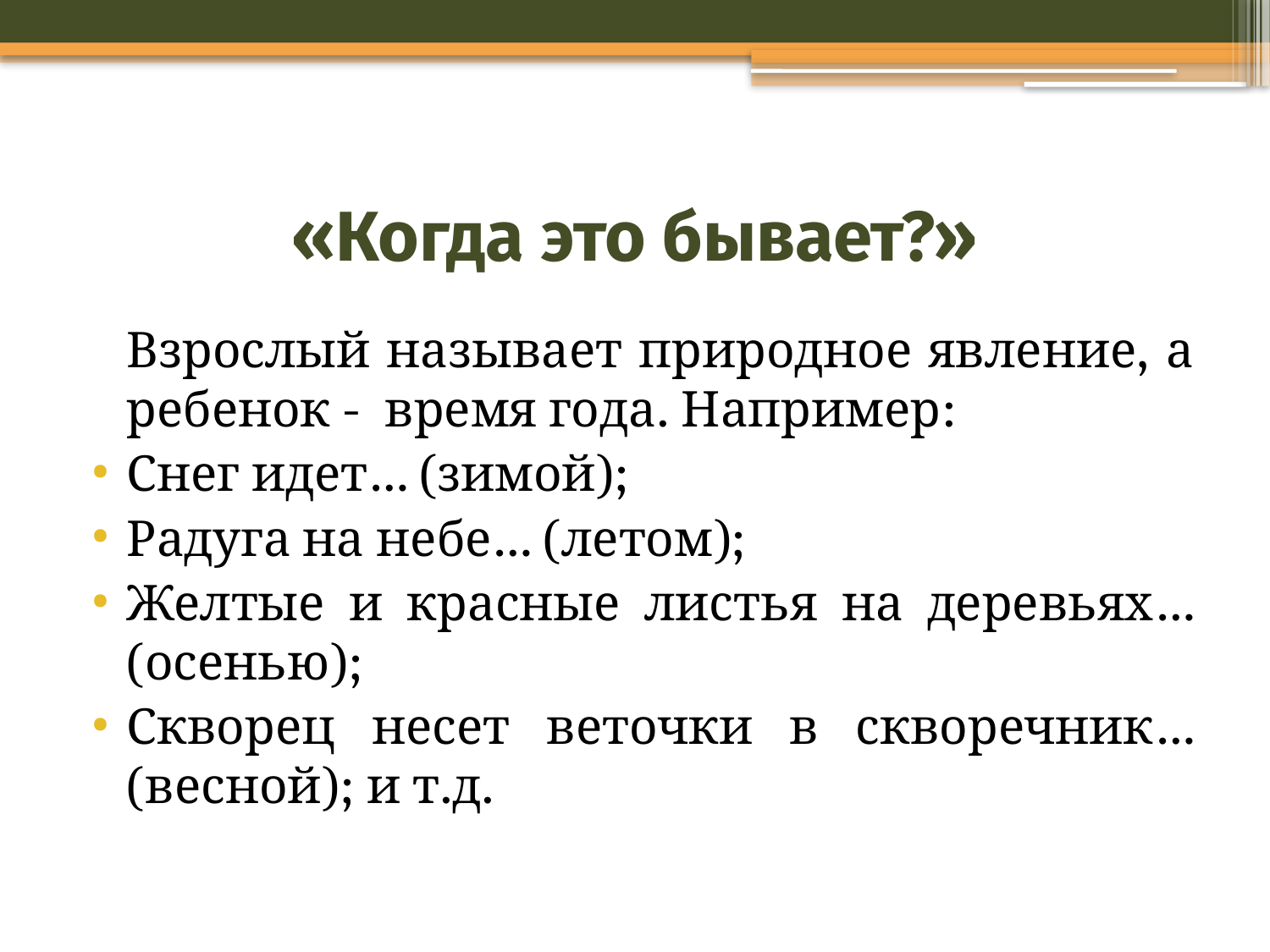

# «Когда это бывает?»
	Взрослый называет природное явление, а ребенок -  время года. Например:
Снег идет… (зимой);
Радуга на небе… (летом);
Желтые и красные листья на деревьях… (осенью);
Скворец несет веточки в скворечник… (весной); и т.д.